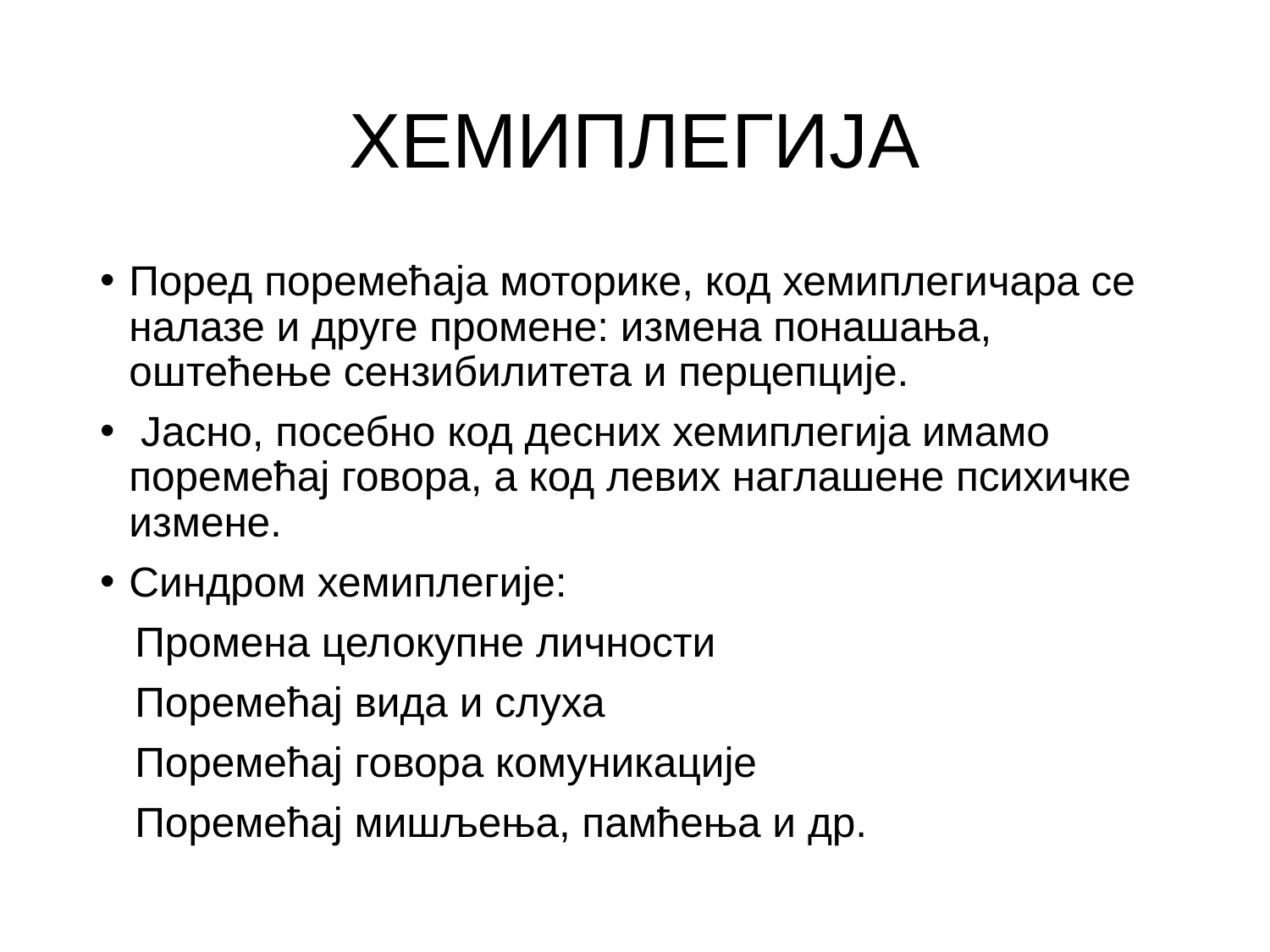

# ХЕМИПЛЕГИЈА
Поред поремећаја моторике, код хемиплегичара се налазе и друге промене: измена понашања, оштећење сензибилитета и перцепције.
 Јасно, посебно код десних хемиплегија имамо поремећај говора, а код левих наглашене психичке измене.
Синдром хемиплегије:
   Промена целокупне личности
   Поремећај вида и слуха
   Поремећај говора комуникације
   Поремећај мишљења, памћења и др.